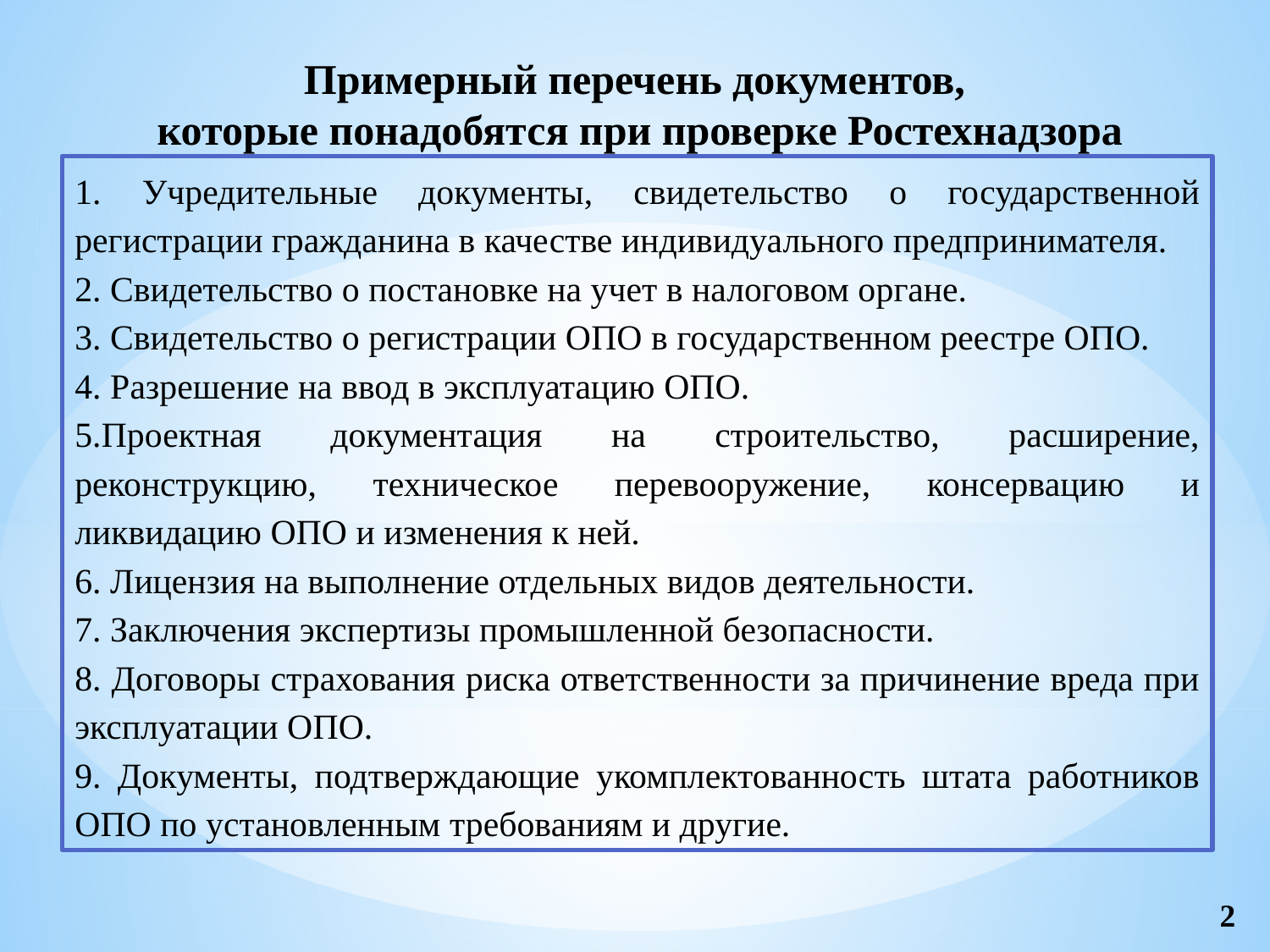

Примерный перечень документов,
которые понадобятся при проверке Ростехнадзора
1. Учредительные документы, свидетельство о государственной регистрации гражданина в качестве индивидуального предпринимателя.
2. Свидетельство о постановке на учет в налоговом органе.
3. Свидетельство о регистрации ОПО в государственном реестре ОПО.
4. Разрешение на ввод в эксплуатацию ОПО.
5.Проектная документация на строительство, расширение, реконструкцию, техническое перевооружение, консервацию и ликвидацию ОПО и изменения к ней.
6. Лицензия на выполнение отдельных видов деятельности.
7. Заключения экспертизы промышленной безопасности.
8. Договоры страхования риска ответственности за причинение вреда при эксплуатации ОПО.
9. Документы, подтверждающие укомплектованность штата работников ОПО по установленным требованиям и другие.
2